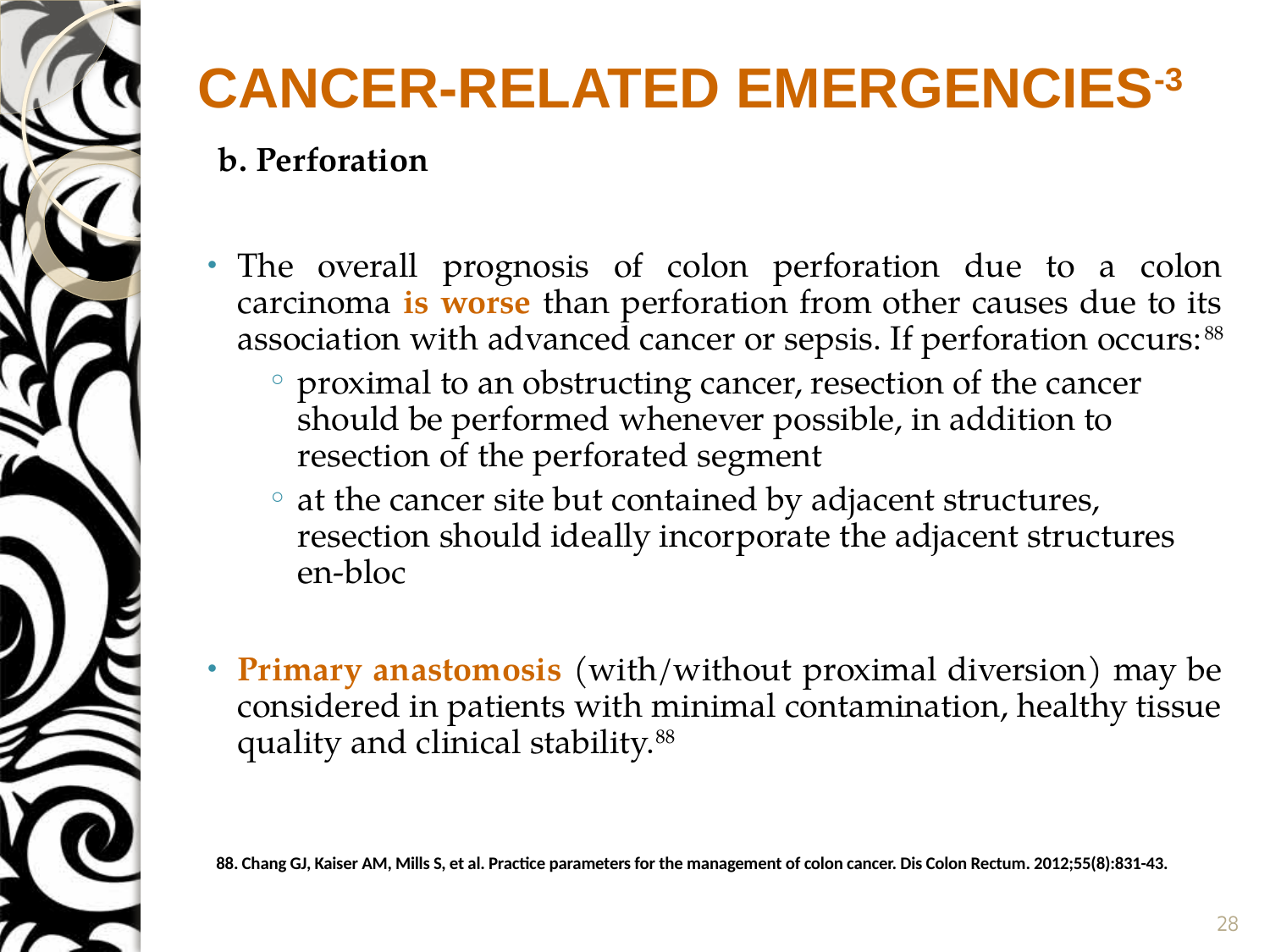

# CANCER-RELATED EMERGENCIES-3
b. Perforation

The overall prognosis of colon perforation due to a colon carcinoma is worse than perforation from other causes due to its association with advanced cancer or sepsis. If perforation occurs:88
proximal to an obstructing cancer, resection of the cancer should be performed whenever possible, in addition to resection of the perforated segment
at the cancer site but contained by adjacent structures, resection should ideally incorporate the adjacent structures en-bloc

Primary anastomosis (with/without proximal diversion) may be considered in patients with minimal contamination, healthy tissue quality and clinical stability.88
88. Chang GJ, Kaiser AM, Mills S, et al. Practice parameters for the management of colon cancer. Dis Colon Rectum. 2012;55(8):831-43.
28